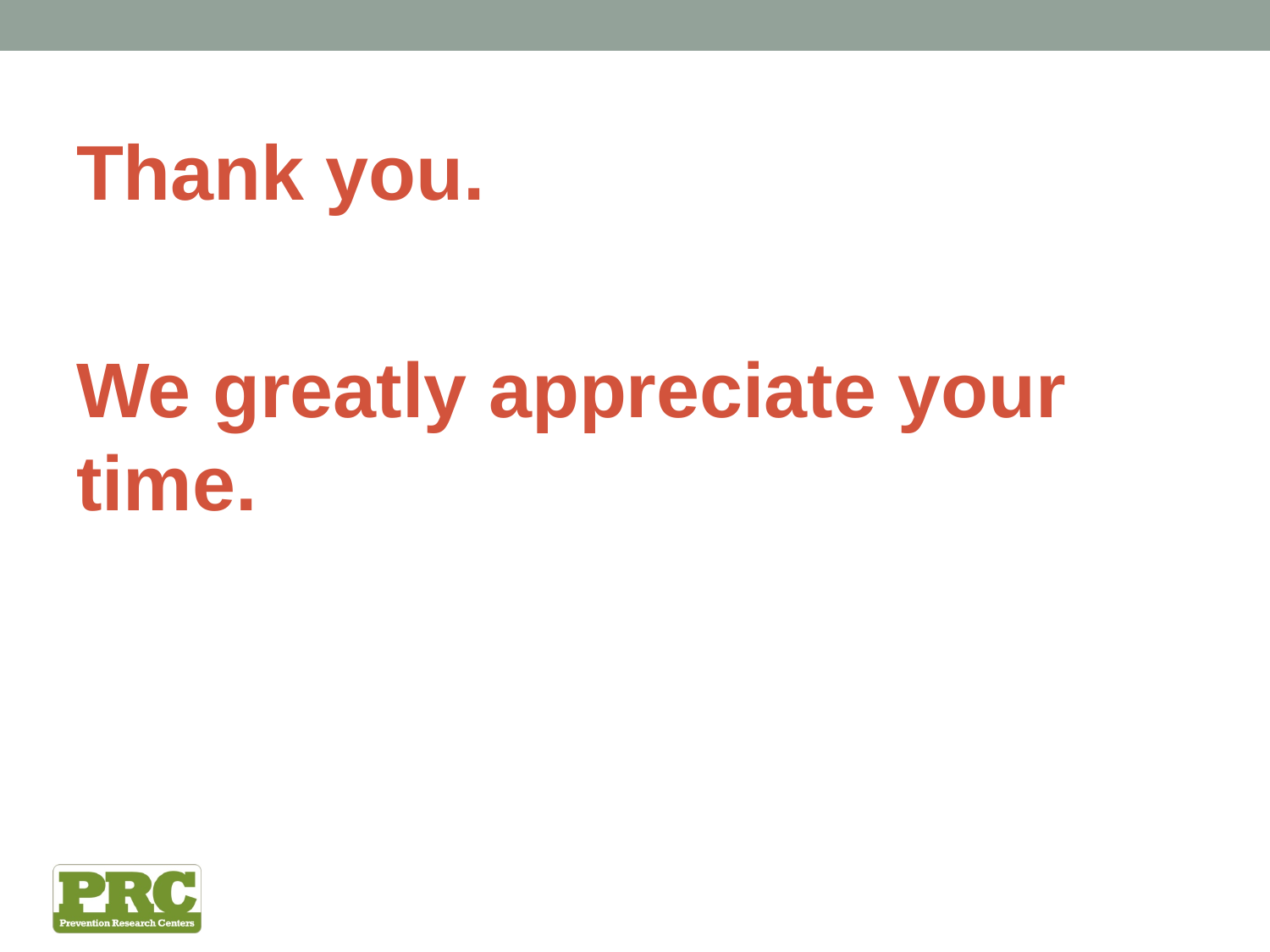

Thank you.

We greatly appreciate your time.